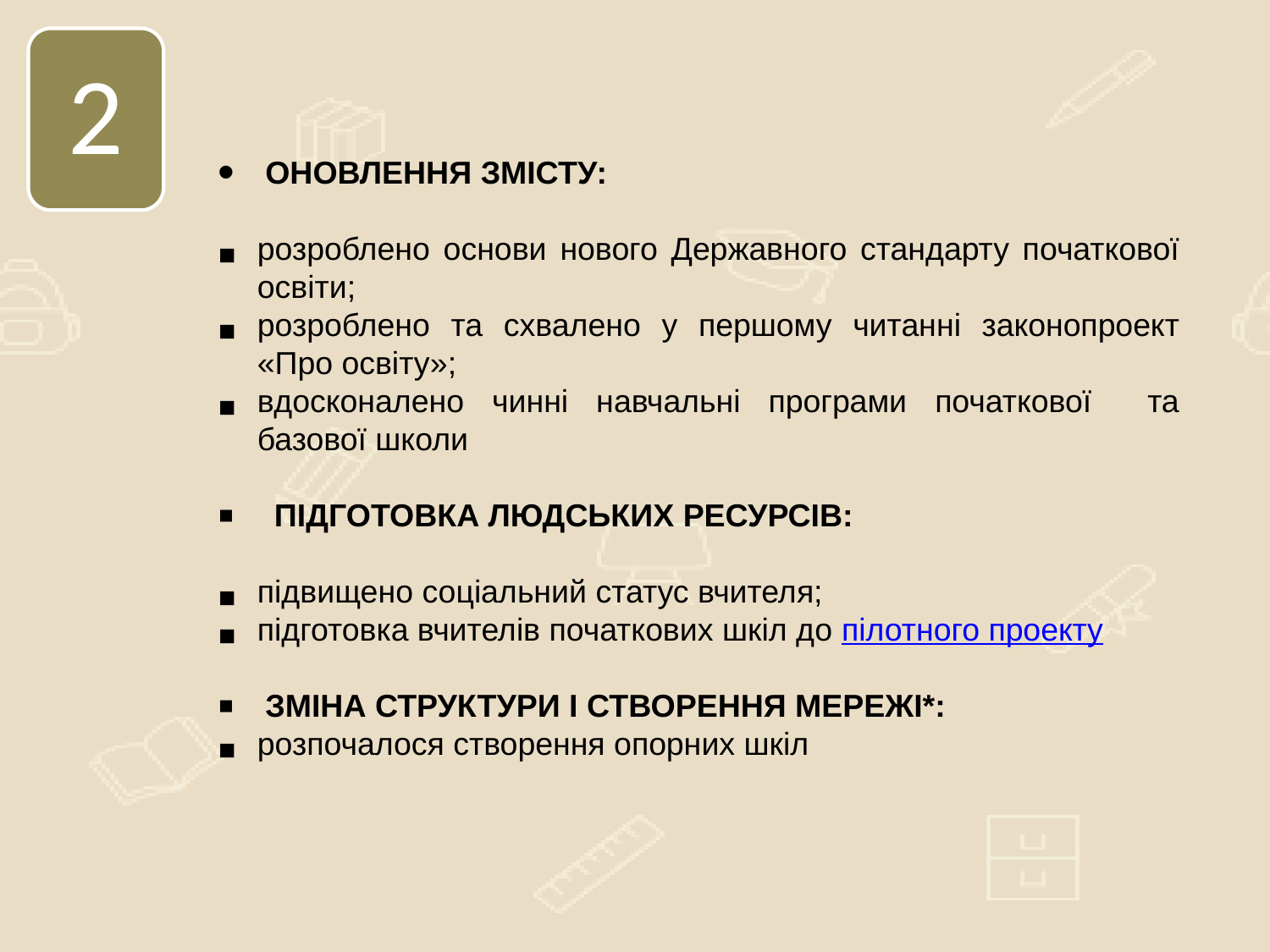

2
ОНОВЛЕННЯ ЗМІСТУ:

розроблено основи нового Державного стандарту початкової освіти;
розроблено та схвалено у першому читанні законопроект «Про освіту»;
вдосконалено чинні навчальні програми початкової  та базової школи

 ПІДГОТОВКА ЛЮДСЬКИХ РЕСУРСІВ:

підвищено соціальний статус вчителя;
підготовка вчителів початкових шкіл до пілотного проекту

ЗМІНА СТРУКТУРИ І СТВОРЕННЯ МЕРЕЖІ*:
розпочалося створення опорних шкіл